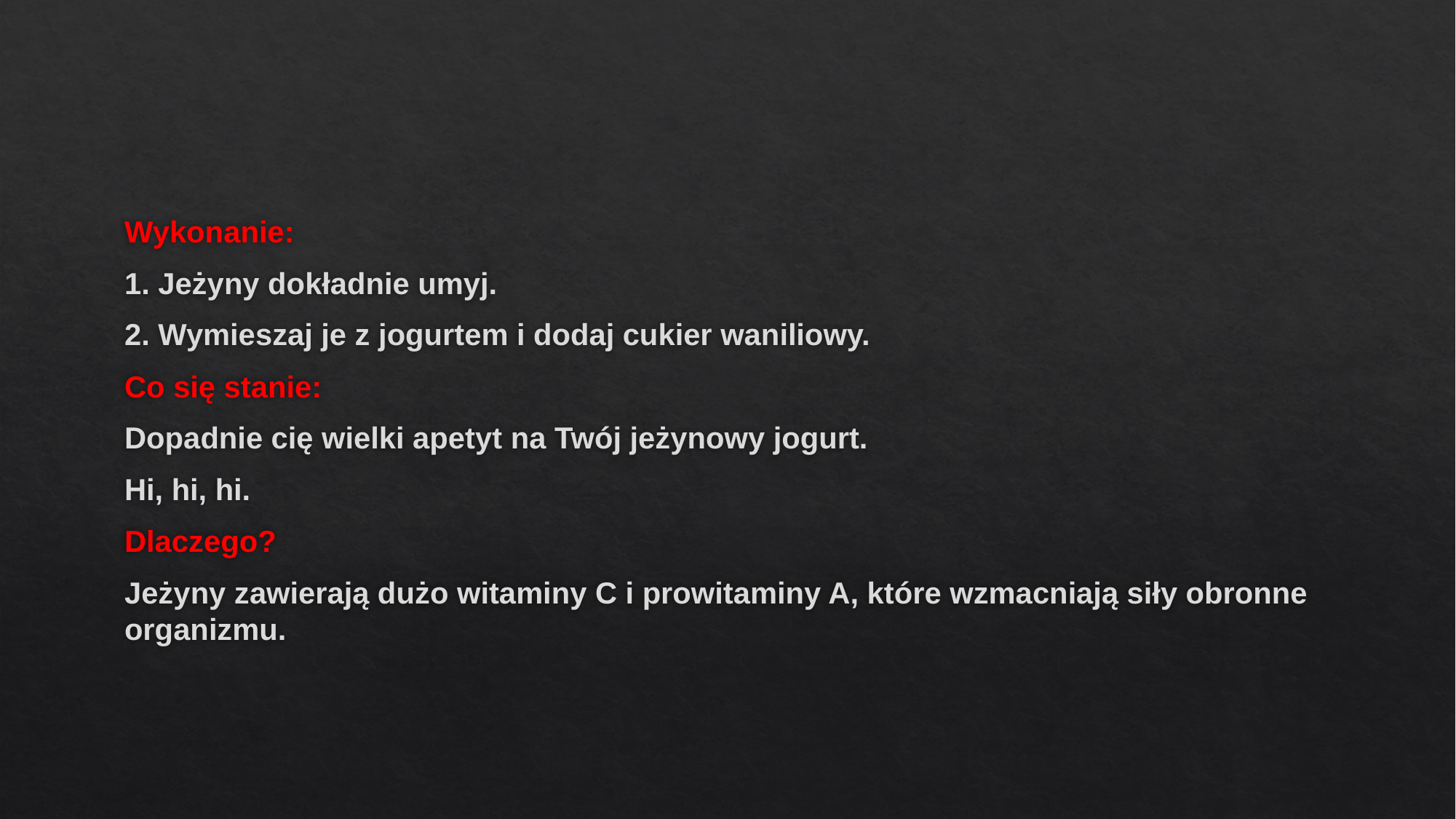

#
Wykonanie:
1. Jeżyny dokładnie umyj.
2. Wymieszaj je z jogurtem i dodaj cukier waniliowy.
Co się stanie:
Dopadnie cię wielki apetyt na Twój jeżynowy jogurt.
Hi, hi, hi.
Dlaczego?
Jeżyny zawierają dużo witaminy C i prowitaminy A, które wzmacniają siły obronne organizmu.